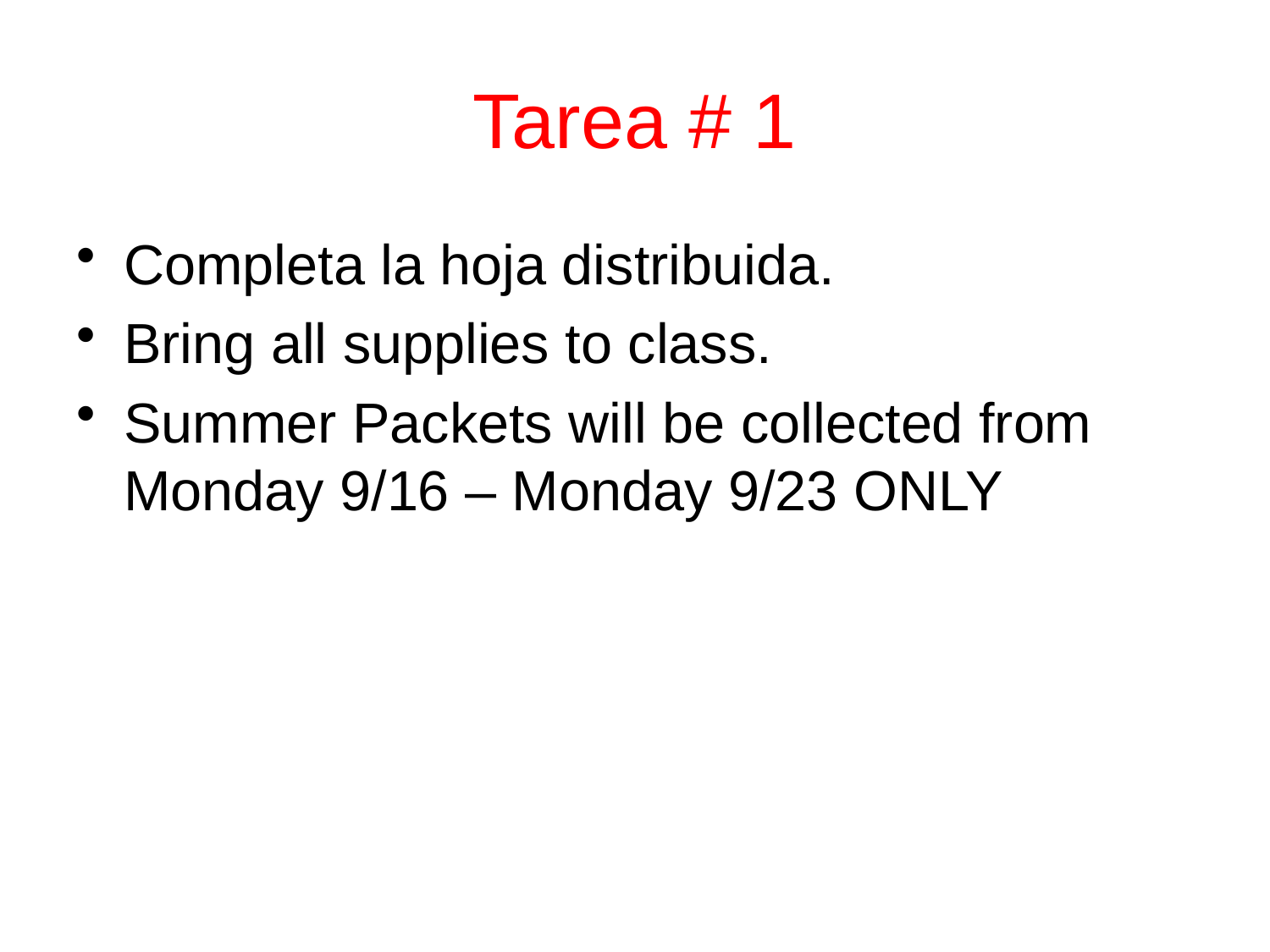

# Tarea # 1
Completa la hoja distribuida.
Bring all supplies to class.
Summer Packets will be collected from Monday 9/16 – Monday 9/23 ONLY